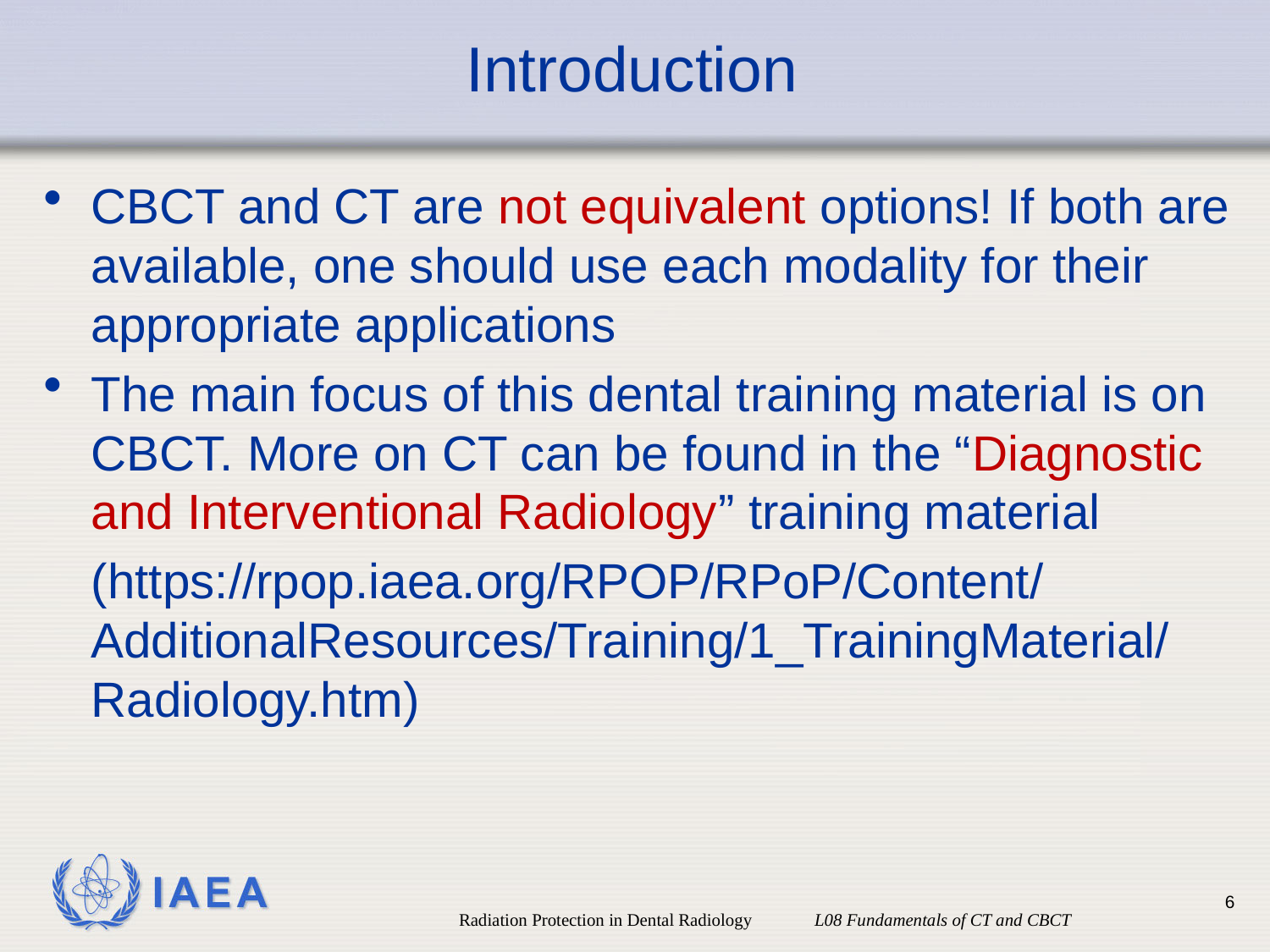

# Introduction
CBCT and CT are not equivalent options! If both are available, one should use each modality for their appropriate applications
The main focus of this dental training material is on CBCT. More on CT can be found in the “Diagnostic and Interventional Radiology” training material
	(https://rpop.iaea.org/RPOP/RPoP/Content/AdditionalResources/Training/1_TrainingMaterial/Radiology.htm)

6
Radiation Protection in Dental Radiology              L08 Fundamentals of CT and CBCT